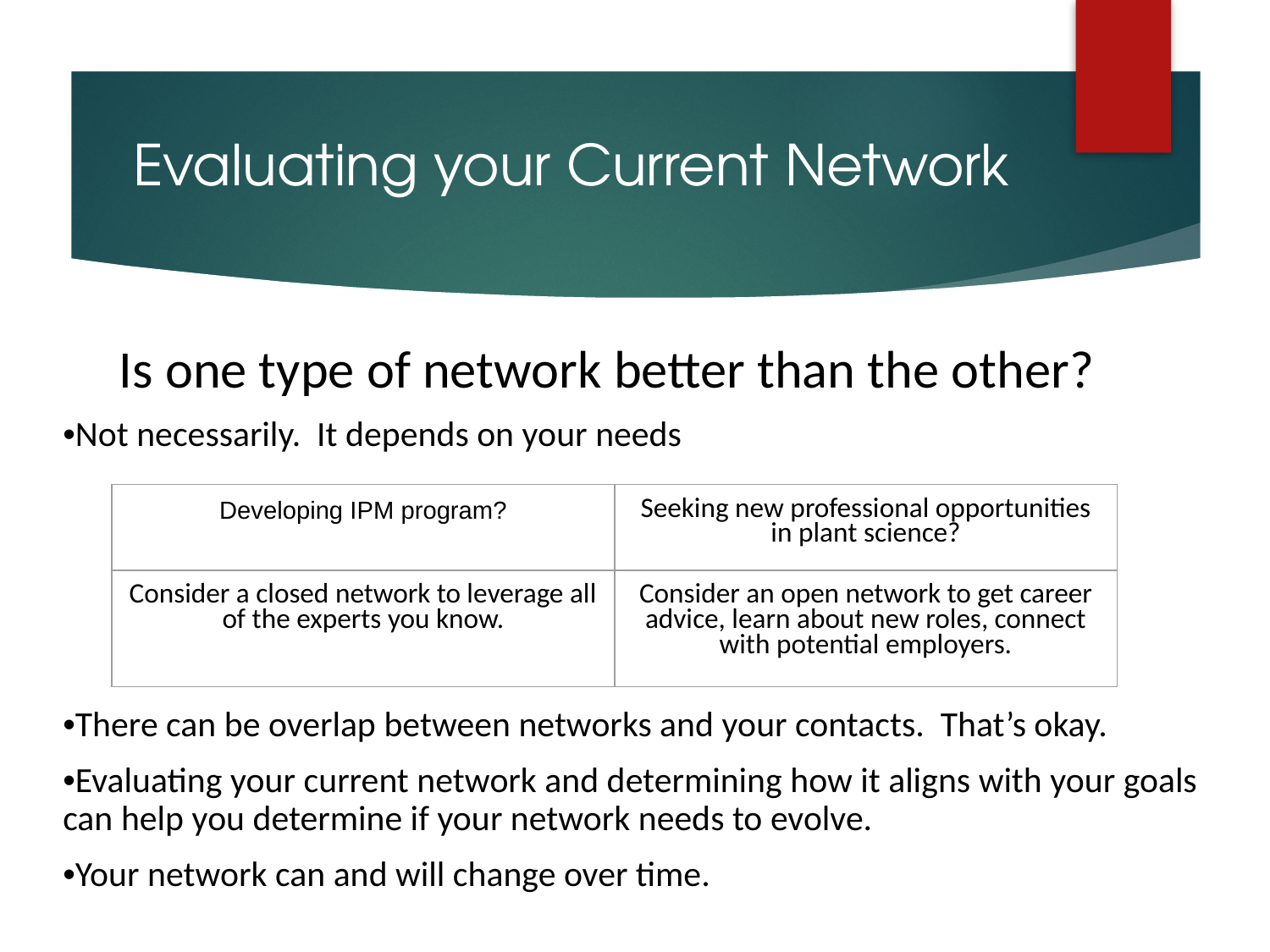

# Evaluating your Current Network

Is one type of network better than the other?
•Not necessarily.  It depends on your needs

•There can be overlap between networks and your contacts.  That’s okay.
•Evaluating your current network and determining how it aligns with your goals can help you determine if your network needs to evolve.
•Your network can and will change over time.

| Developing IPM program? | Seeking new professional opportunities in plant science? |
| --- | --- |
| Consider a closed network to leverage all of the experts you know. | Consider an open network to get career advice, learn about new roles, connect with potential employers. |